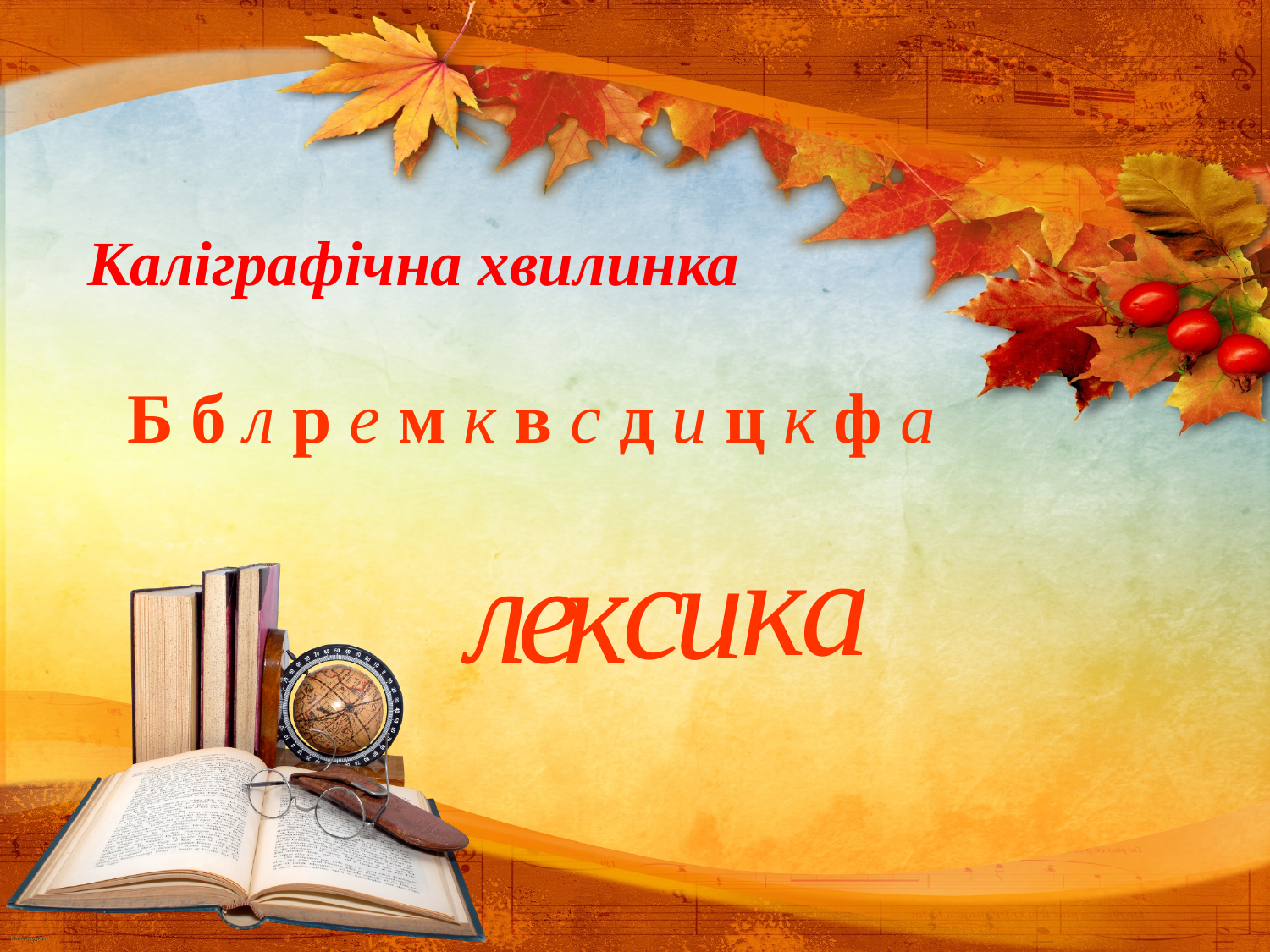

Каліграфічна хвилинка
Б б л р е м к в с д и ц к ф а
к
а
с
и
л
е
к